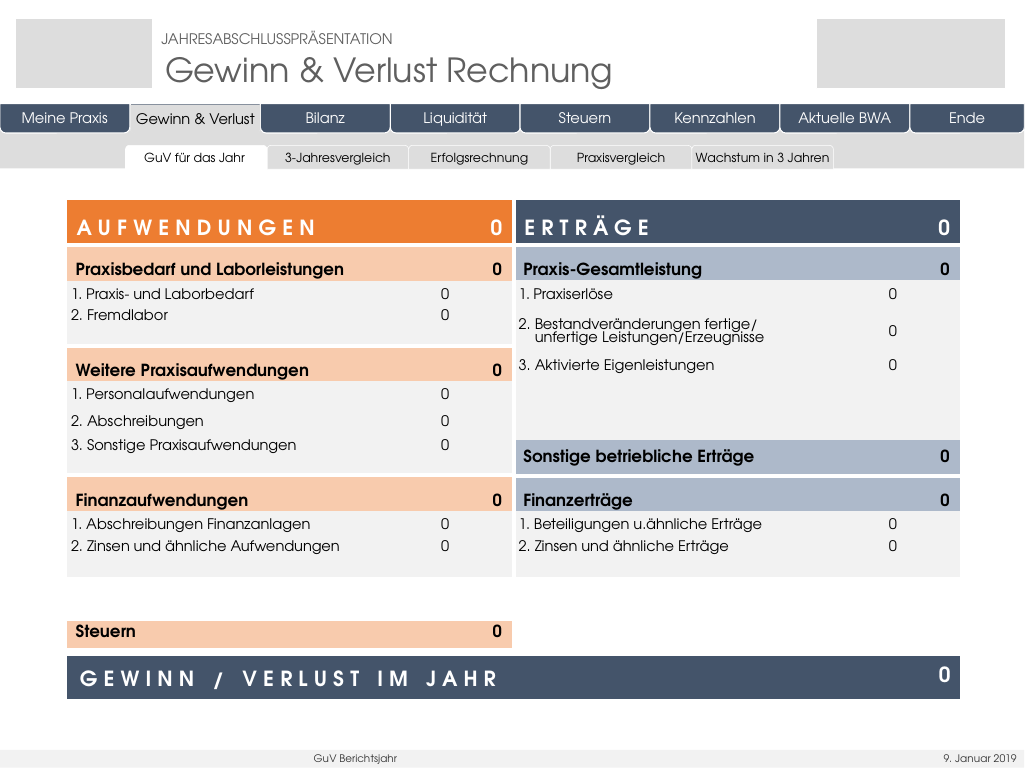

|  |  |  |  |  |  |
| --- | --- | --- | --- | --- | --- |
|  |  |  |  |  |  |
| --- | --- | --- | --- | --- | --- |
GuV für das Jahr
3-Jahresvergleich
Erfolgsrechnung
Praxisvergleich
Wachstum in 3 Jahren
Eigene Folien
| AUFWENDUNGEN | 0 |  |
| --- | --- | --- |
| Praxisbedarf und Laborleistungen | 0 |  |
| 1. Praxis- und Laborbedarf | 0 | 0 |
| 2. Fremdlabor | 0 | 0 |
| Weitere Praxisaufwendungen | 0 |  |
| 1. Personalaufwendungen | 0 | 0 |
| 2. Abschreibungen | 0 | 0 |
| 3. Sonstige Praxisaufwendungen | 0 | 0 |
| Finanzaufwendungen | 0 |  |
| 1. Abschreibungen Finanzanlagen | 0 | 0 |
| 2. Zinsen und ähnliche Aufwendungen | 0 | 0 |
| Außerordentliche Aufwendungen | 0 |  |
| Steuern | 0 |  |
| ERTRÄGE | 0 |  |
| --- | --- | --- |
| Praxis-Gesamtleistung | 0 |  |
| Praxiserlöse | 0 | 0 |
| 2. Bestandveränderungen fertige/ unfertige Leistungen/Erzeugnisse | 0 | 0 |
| 3. Aktivierte Eigenleistungen | 0 | 0 |
| Sonstige betriebliche Erträge | 0 |  |
| Finanzerträge | 0 |  |
| 1. Beteiligungen u.ähnliche Erträge | 0 | 0 |
| 2. Zinsen und ähnliche Erträge | 0 | 0 |
| Außerordentliche Erträge | 0 |  |
|  |  |  |

|  | 0 |
| --- | --- |
GEWINN / VERLUST IM JAHR
# GuV Berichtsjahr
© ADDISON Jahresabschlusspräsentation für das Jahr:  |